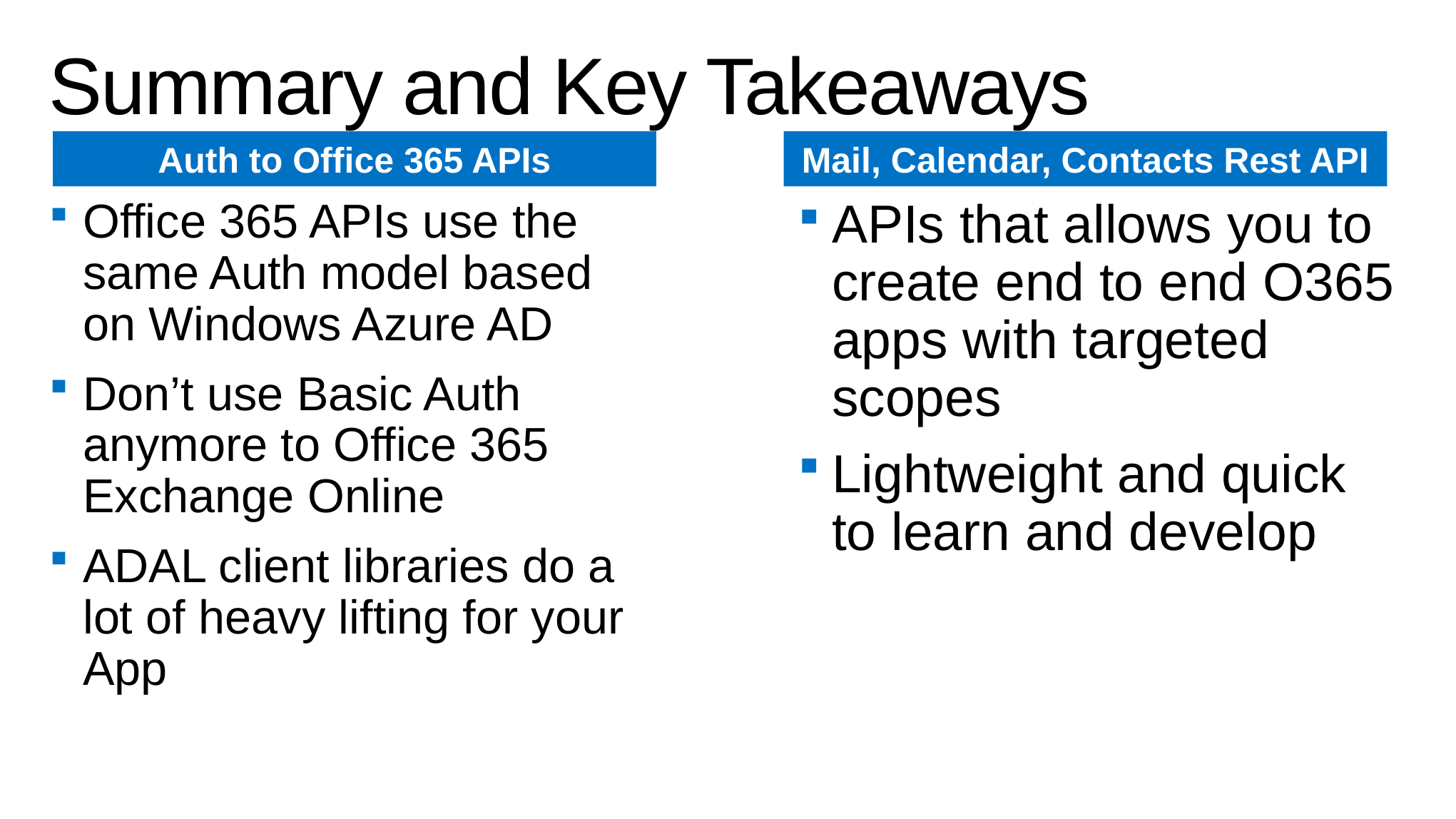

# Summary and Key Takeaways
Auth to Office 365 APIs
Mail, Calendar, Contacts Rest API
Office 365 APIs use the same Auth model based on Windows Azure AD
Don’t use Basic Auth anymore to Office 365 Exchange Online
ADAL client libraries do a lot of heavy lifting for your App

APIs that allows you to create end to end O365 apps with targeted scopes
Lightweight and quick to learn and develop